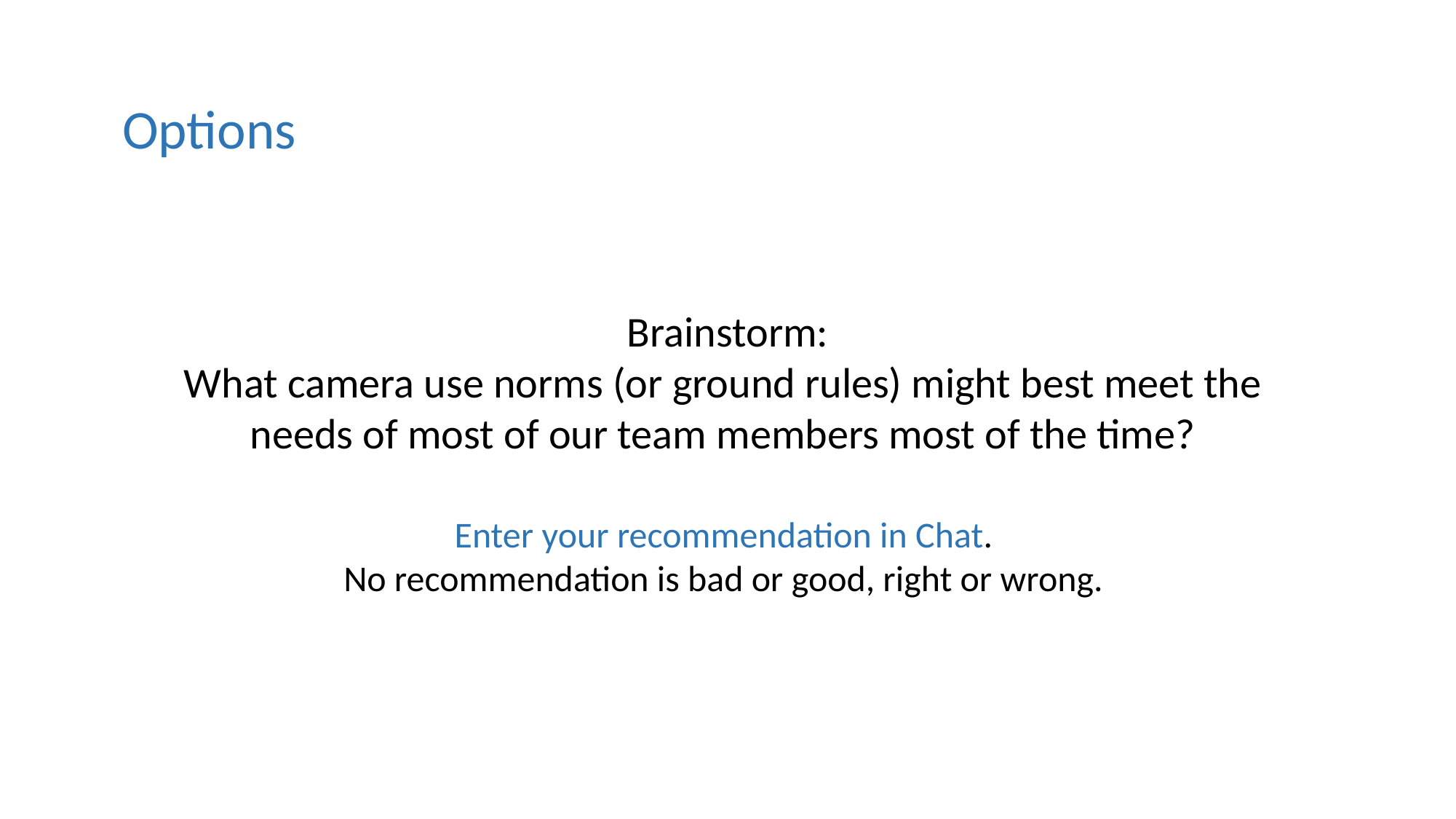

Options
Brainstorm:
What camera use norms (or ground rules) might best meet the
needs of most of our team members most of the time?
Enter your recommendation in Chat.
No recommendation is bad or good, right or wrong.